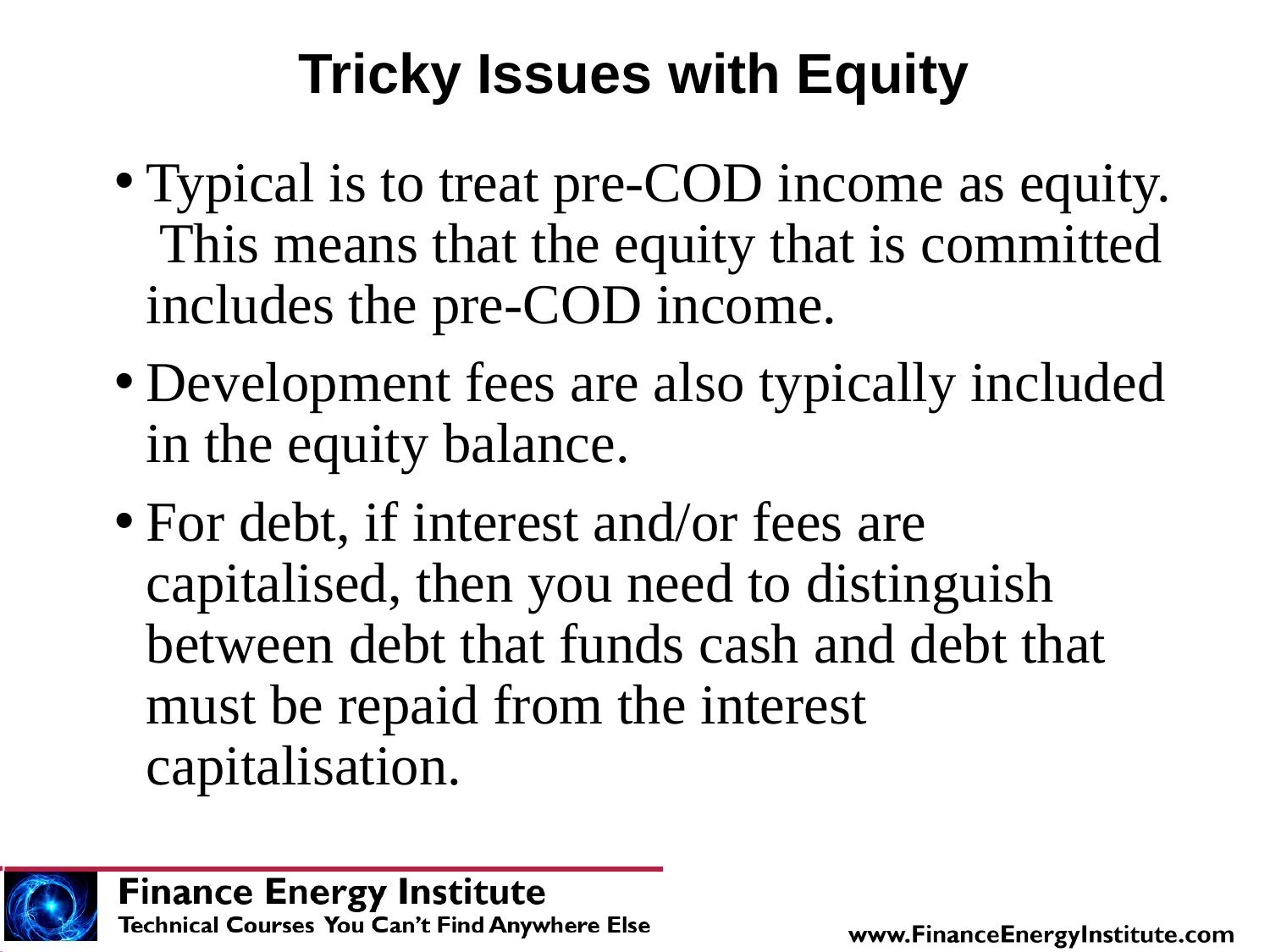

# Tricky Issues with Equity
Typical is to treat pre-COD income as equity.  This means that the equity that is committed includes the pre-COD income.
Development fees are also typically included in the equity balance.
For debt, if interest and/or fees are capitalised, then you need to distinguish between debt that funds cash and debt that must be repaid from the interest capitalisation.